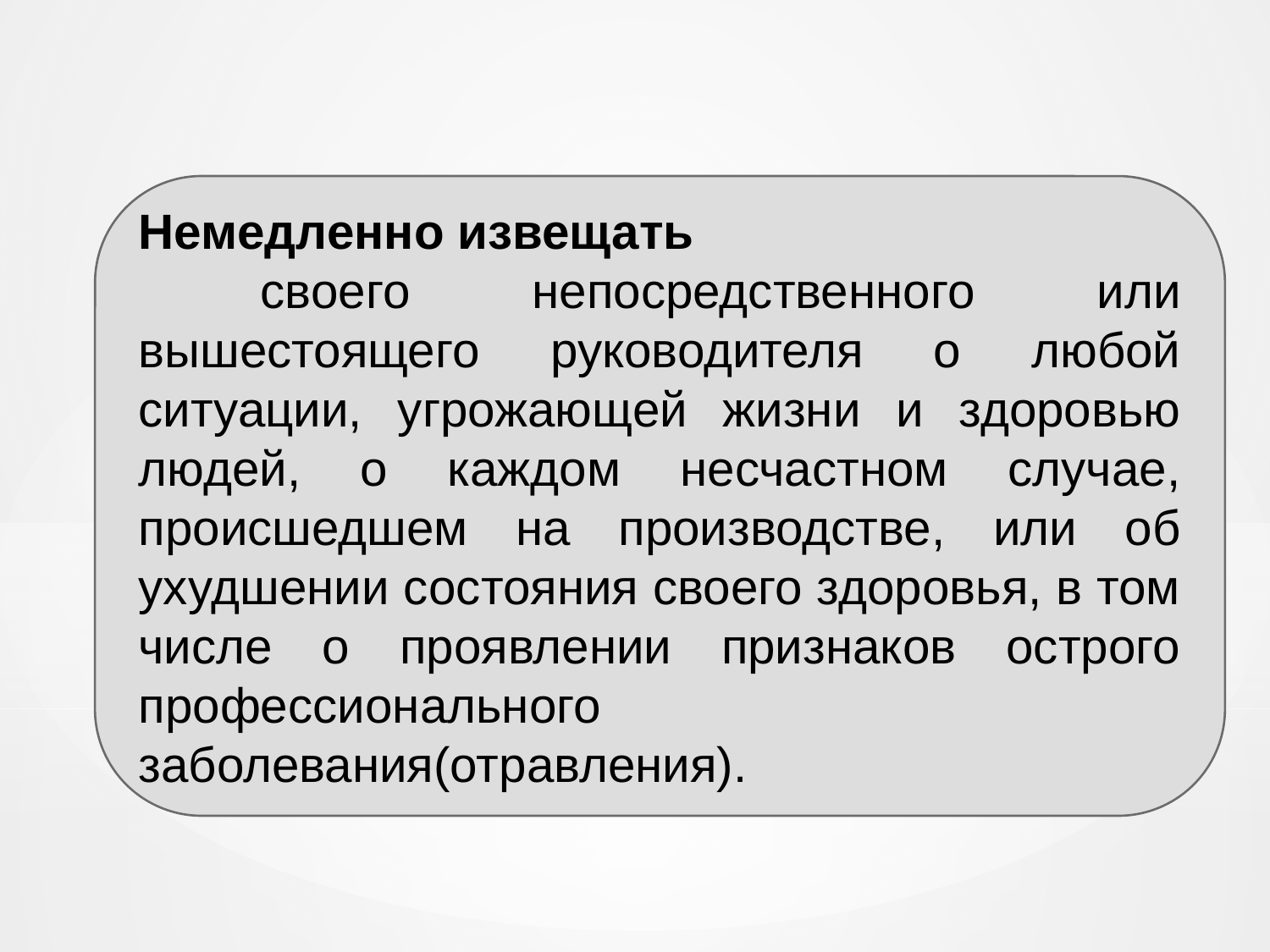

Немедленно извещать
 своего непосредственного или вышестоящего руководителя о любой ситуации, угрожающей жизни и здоровью людей, о каждом несчастном случае, происшедшем на производстве, или об ухудшении состояния своего здоровья, в том числе о проявлении признаков острого профессионального заболевания(отравления).